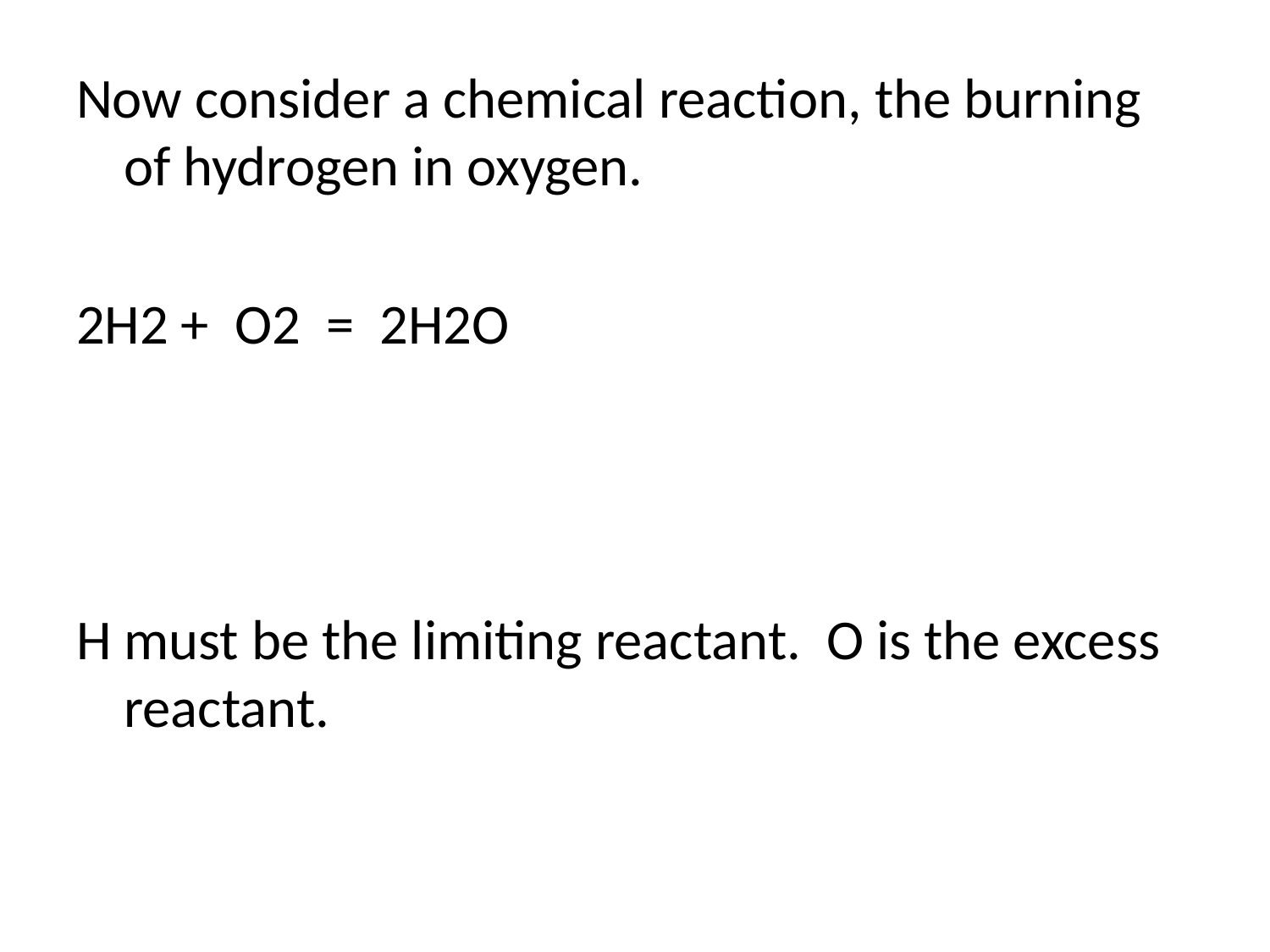

Now consider a chemical reaction, the burning of hydrogen in oxygen.

2H2 +  O2  =  2H2O

H must be the limiting reactant.  O is the excess reactant.